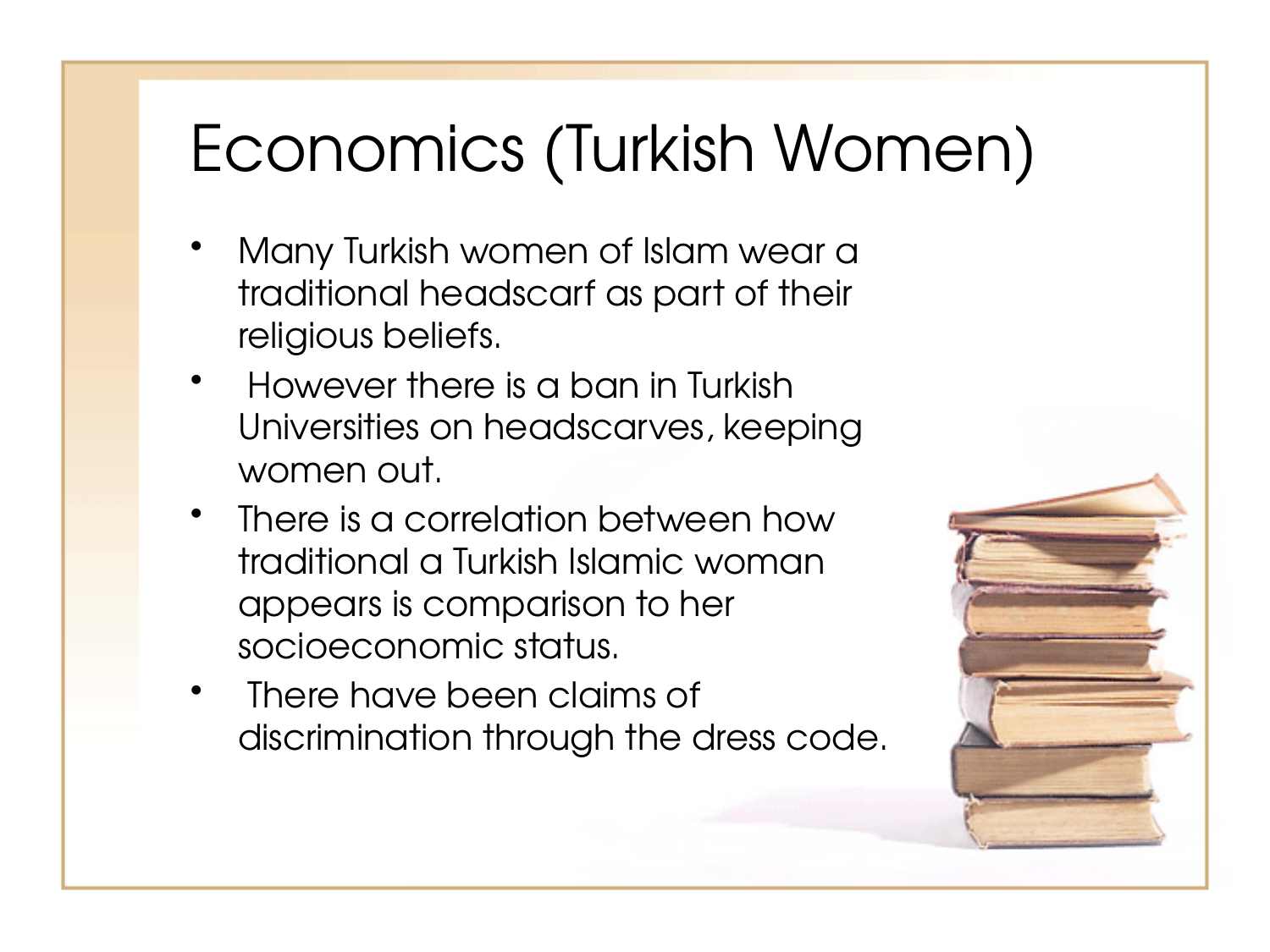

# Economics (Turkish Women)
Many Turkish women of Islam wear a traditional headscarf as part of their religious beliefs.
 However there is a ban in Turkish Universities on headscarves, keeping women out.
There is a correlation between how traditional a Turkish Islamic woman appears is comparison to her socioeconomic status.
 There have been claims of discrimination through the dress code.